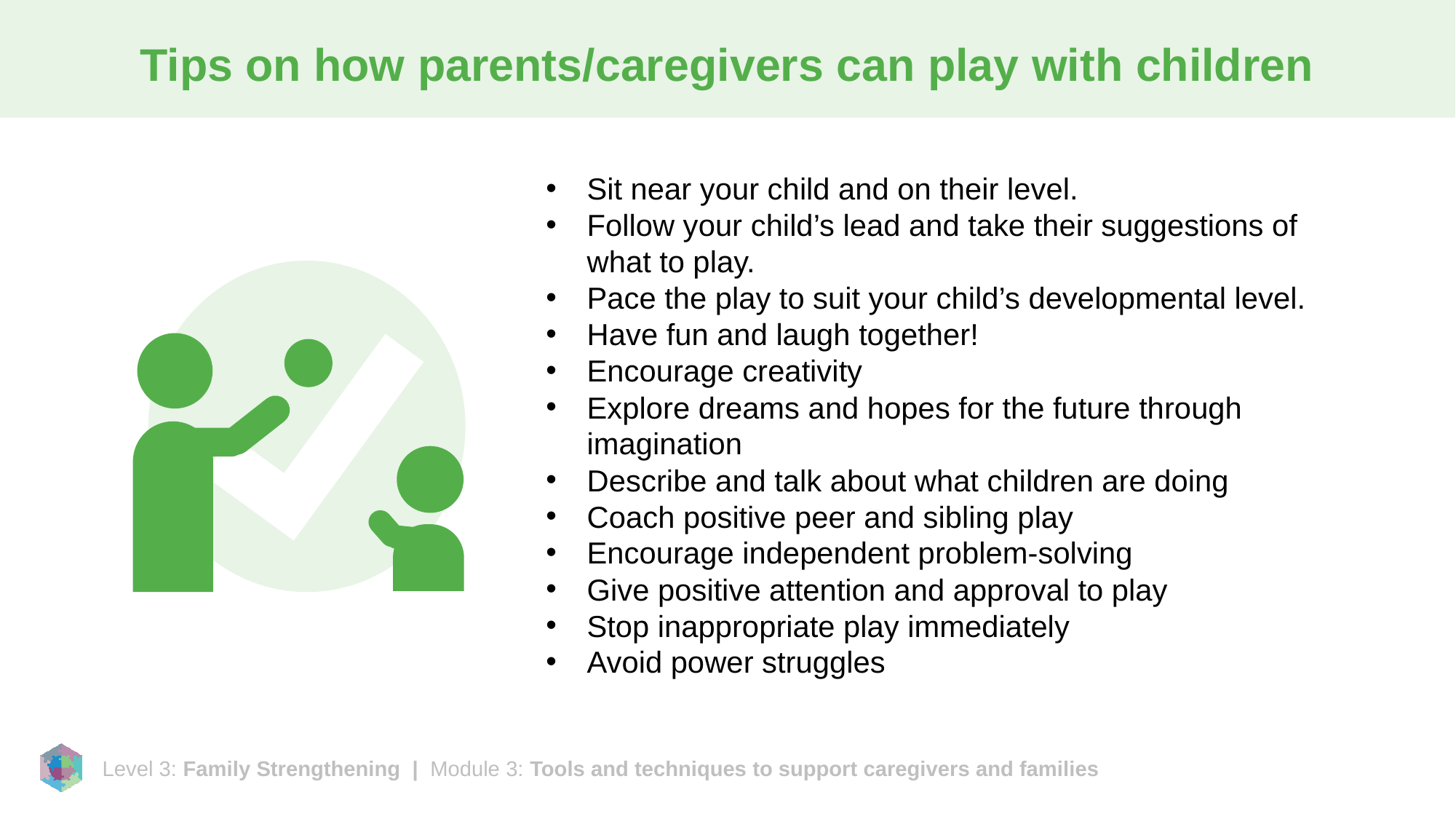

# Tips on how parents/caregivers can play with children
Sit near your child and on their level.
Follow your child’s lead and take their suggestions of what to play.
Pace the play to suit your child’s developmental level.
Have fun and laugh together!
Encourage creativity
Explore dreams and hopes for the future through imagination
Describe and talk about what children are doing
Coach positive peer and sibling play
Encourage independent problem-solving
Give positive attention and approval to play
Stop inappropriate play immediately
Avoid power struggles